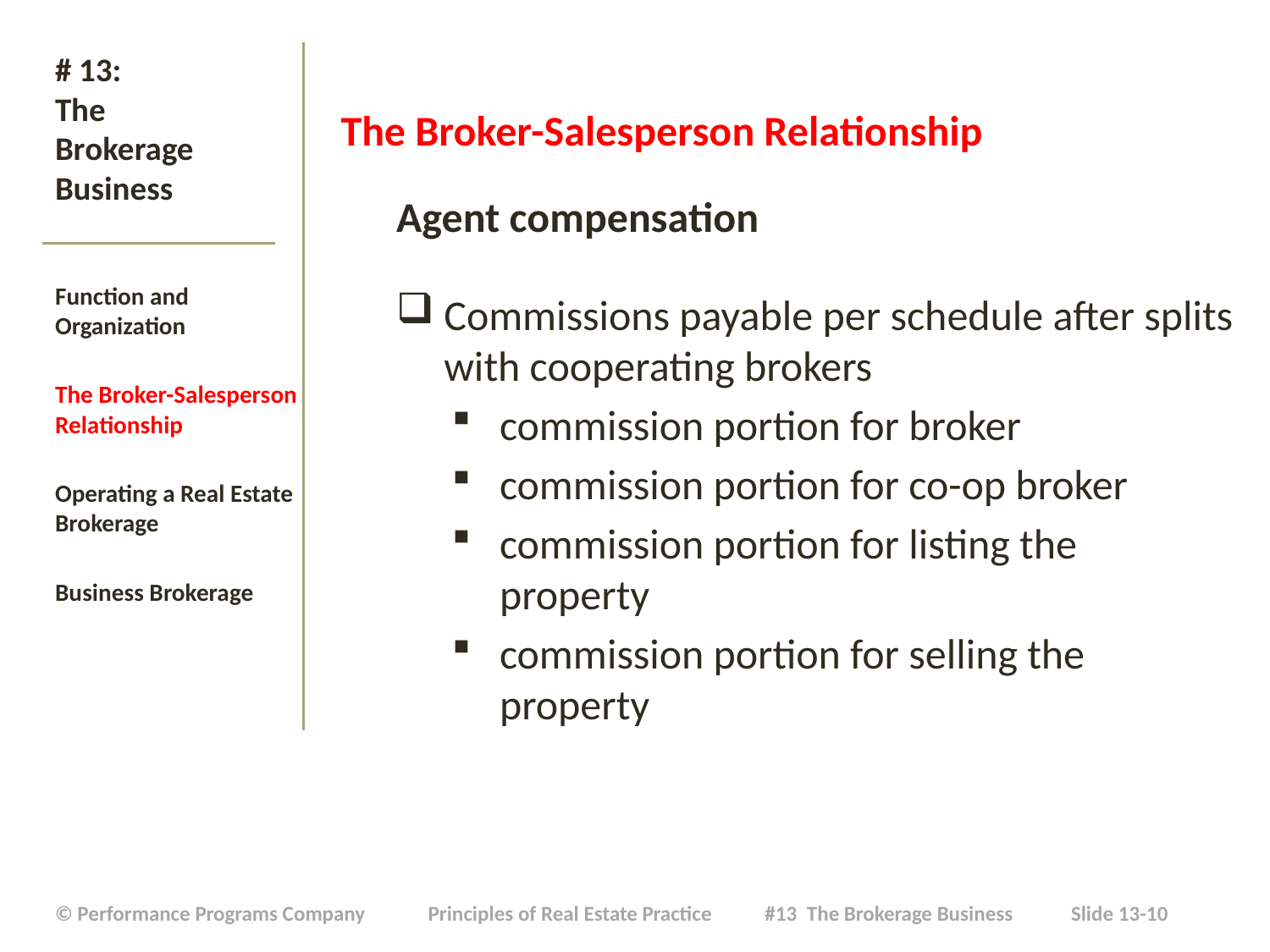

The Broker-Salesperson Relationship

Agent compensation

Commissions payable per schedule after splits with cooperating brokers
commission portion for broker
commission portion for co-op broker
commission portion for listing the property
commission portion for selling the property

# # 13: The Brokerage Business

Function and Organization

The Broker-Salesperson Relationship

Operating a Real Estate Brokerage

Business Brokerage

| © Performance Programs Company Principles of Real Estate Practice #13 The Brokerage Business Slide 13-10 |
| --- |